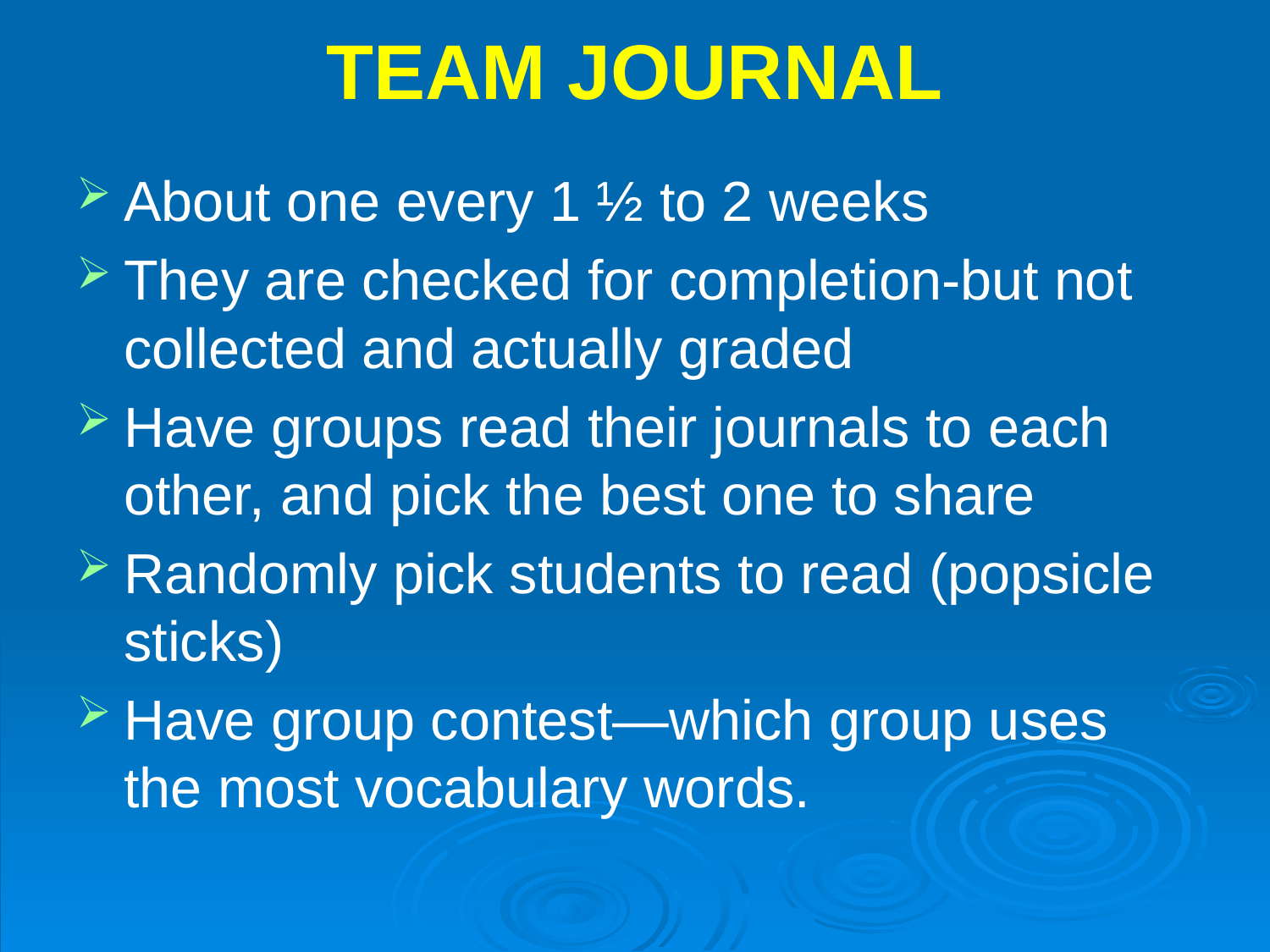

# TEAM JOURNAL
About one every 1 ½ to 2 weeks
They are checked for completion-but not collected and actually graded
Have groups read their journals to each other, and pick the best one to share
Randomly pick students to read (popsicle sticks)
Have group contest—which group uses the most vocabulary words.